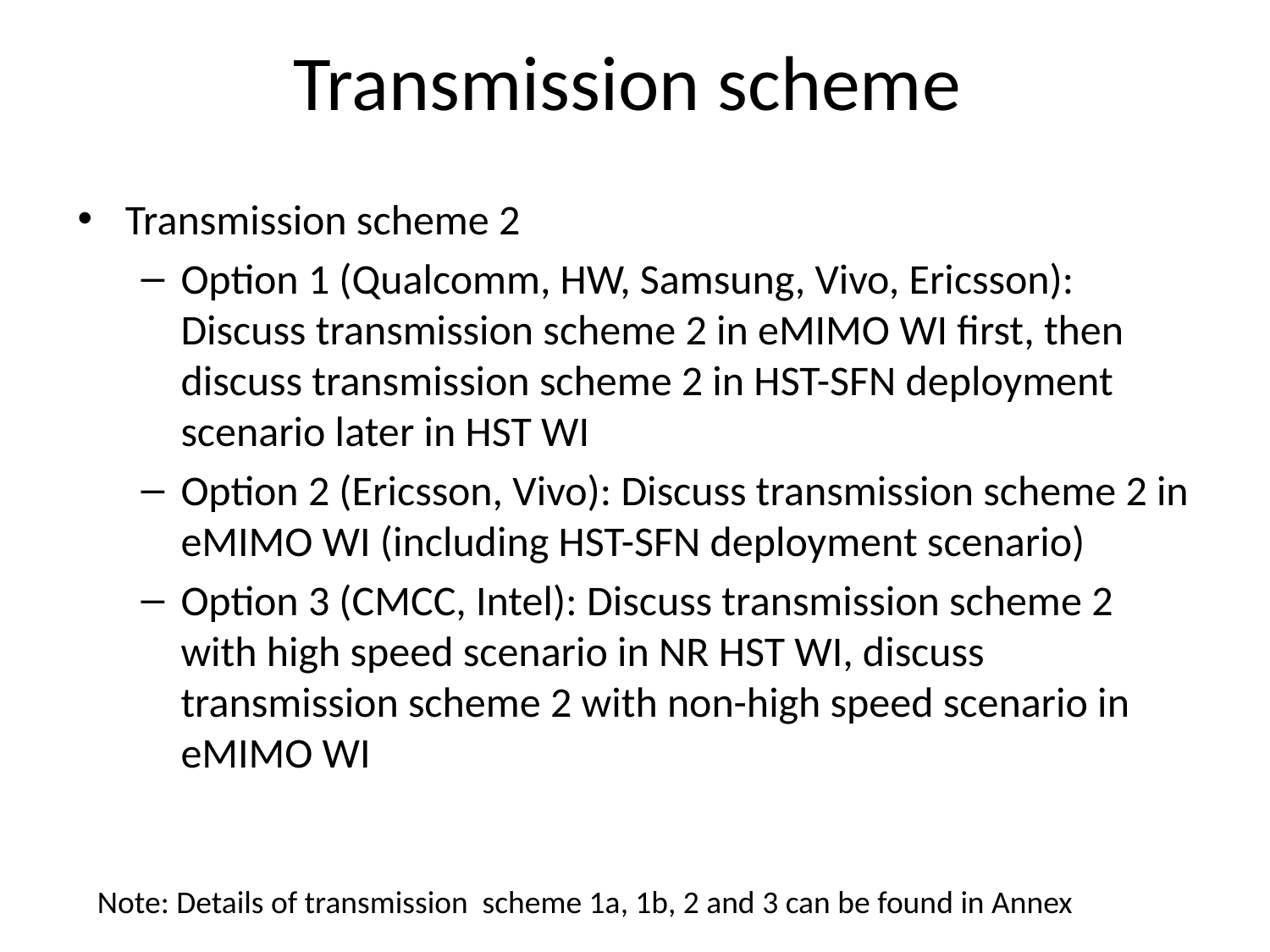

# Transmission scheme
Transmission scheme 2
Option 1 (Qualcomm, HW, Samsung, Vivo, Ericsson): Discuss transmission scheme 2 in eMIMO WI first, then discuss transmission scheme 2 in HST-SFN deployment scenario later in HST WI
Option 2 (Ericsson, Vivo): Discuss transmission scheme 2 in eMIMO WI (including HST-SFN deployment scenario)
Option 3 (CMCC, Intel): Discuss transmission scheme 2 with high speed scenario in NR HST WI, discuss transmission scheme 2 with non-high speed scenario in eMIMO WI

Note: Details of transmission  scheme 1a, 1b, 2 and 3 can be found in Annex